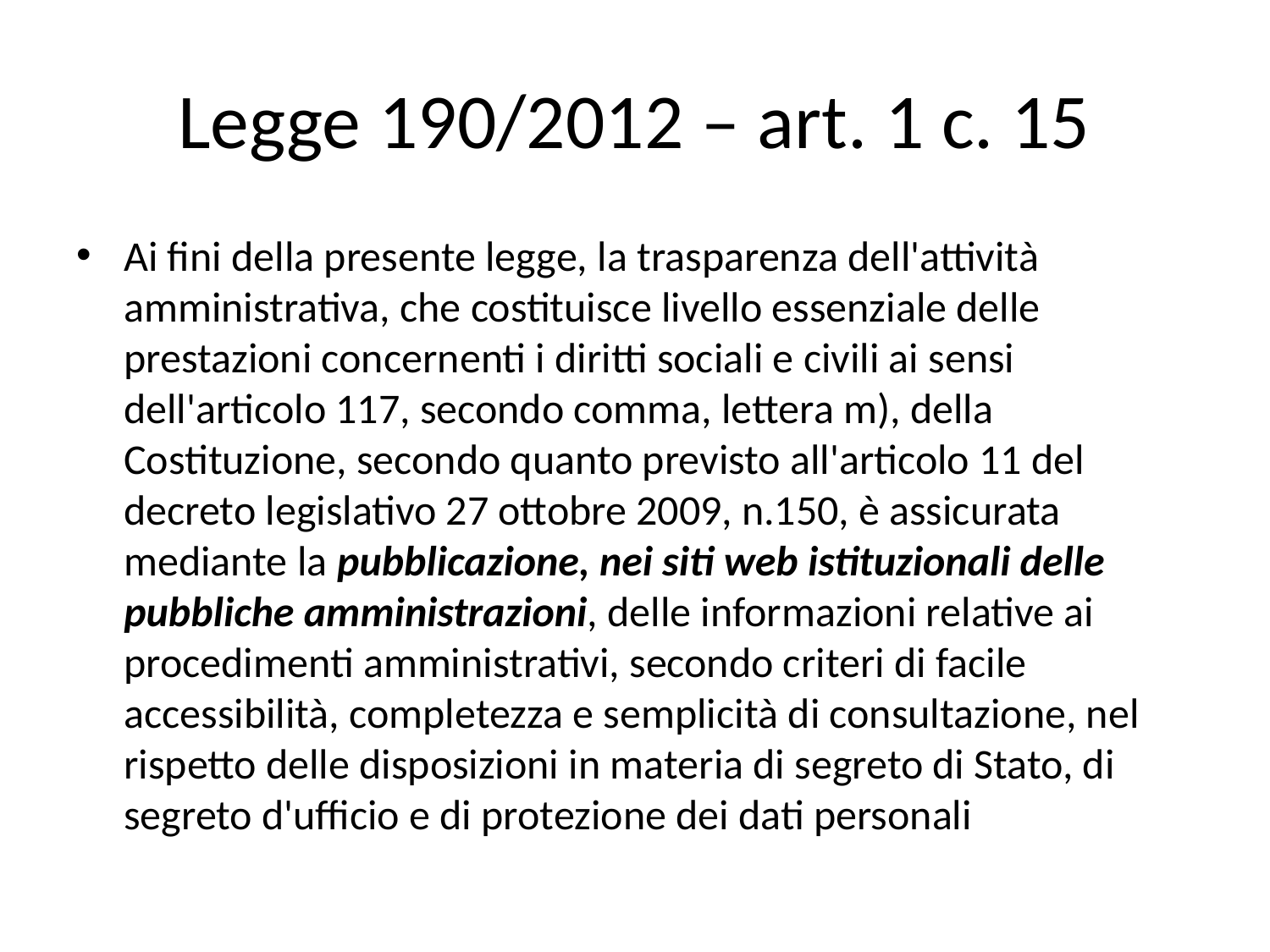

# Legge 190/2012 – art. 1 c. 15
Ai fini della presente legge, la trasparenza dell'attività amministrativa, che costituisce livello essenziale delle prestazioni concernenti i diritti sociali e civili ai sensi dell'articolo 117, secondo comma, lettera m), della Costituzione, secondo quanto previsto all'articolo 11 del decreto legislativo 27 ottobre 2009, n.150, è assicurata mediante la pubblicazione, nei siti web istituzionali delle pubbliche amministrazioni, delle informazioni relative ai procedimenti amministrativi, secondo criteri di facile accessibilità, completezza e semplicità di consultazione, nel rispetto delle disposizioni in materia di segreto di Stato, di segreto d'ufficio e di protezione dei dati personali